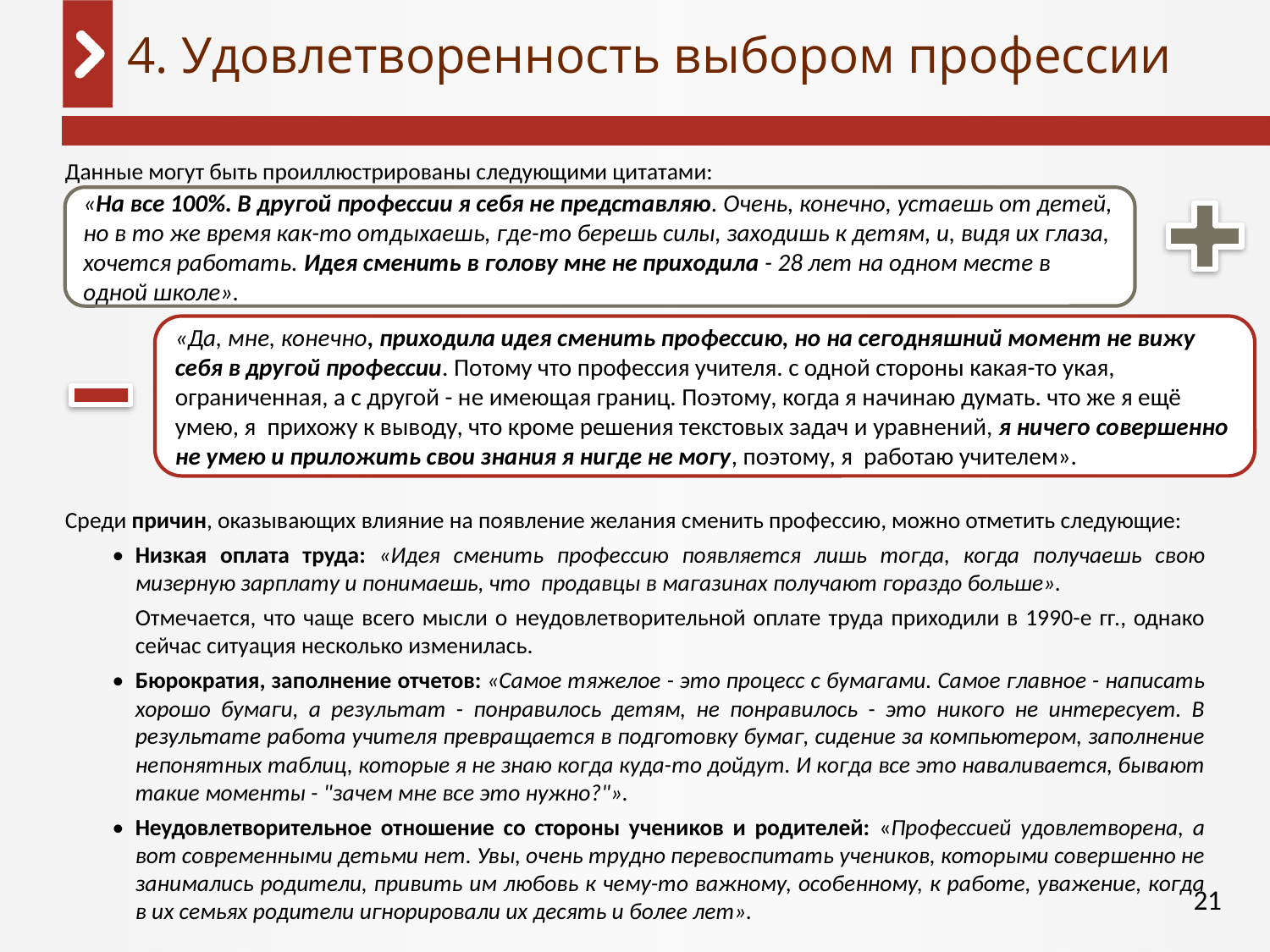

# 4. Удовлетворенность выбором профессии
Данные могут быть проиллюстрированы следующими цитатами:

Среди причин, оказывающих влияние на появление желания сменить профессию, можно отметить следующие:
•	Низкая оплата труда: «Идея сменить профессию появляется лишь тогда, когда получаешь свою мизерную зарплату и понимаешь, что  продавцы в магазинах получают гораздо больше».
Отмечается, что чаще всего мысли о неудовлетворительной оплате труда приходили в 1990-е гг., однако сейчас ситуация несколько изменилась.
•	Бюрократия, заполнение отчетов: «Самое тяжелое - это процесс с бумагами. Самое главное - написать хорошо бумаги, а результат - понравилось детям, не понравилось - это никого не интересует. В результате работа учителя превращается в подготовку бумаг, сидение за компьютером, заполнение непонятных таблиц, которые я не знаю когда куда-то дойдут. И когда все это наваливается, бывают такие моменты - "зачем мне все это нужно?"».
•	Неудовлетворительное отношение со стороны учеников и родителей: «Профессией удовлетворена, а вот современными детьми нет. Увы, очень трудно перевоспитать учеников, которыми совершенно не занимались родители, привить им любовь к чему-то важному, особенному, к работе, уважение, когда в их семьях родители игнорировали их десять и более лет».

«На все 100%. В другой профессии я себя не представляю. Очень, конечно, устаешь от детей, но в то же время как-то отдыхаешь, где-то берешь силы, заходишь к детям, и, видя их глаза, хочется работать. Идея сменить в голову мне не приходила - 28 лет на одном месте в одной школе».

«Да, мне, конечно, приходила идея сменить профессию, но на сегодняшний момент не вижу себя в другой профессии. Потому что профессия учителя. с одной стороны какая-то укая, ограниченная, а с другой - не имеющая границ. Поэтому, когда я начинаю думать. что же я ещё умею, я  прихожу к выводу, что кроме решения текстовых задач и уравнений, я ничего совершенно не умею и приложить свои знания я нигде не могу, поэтому, я  работаю учителем».